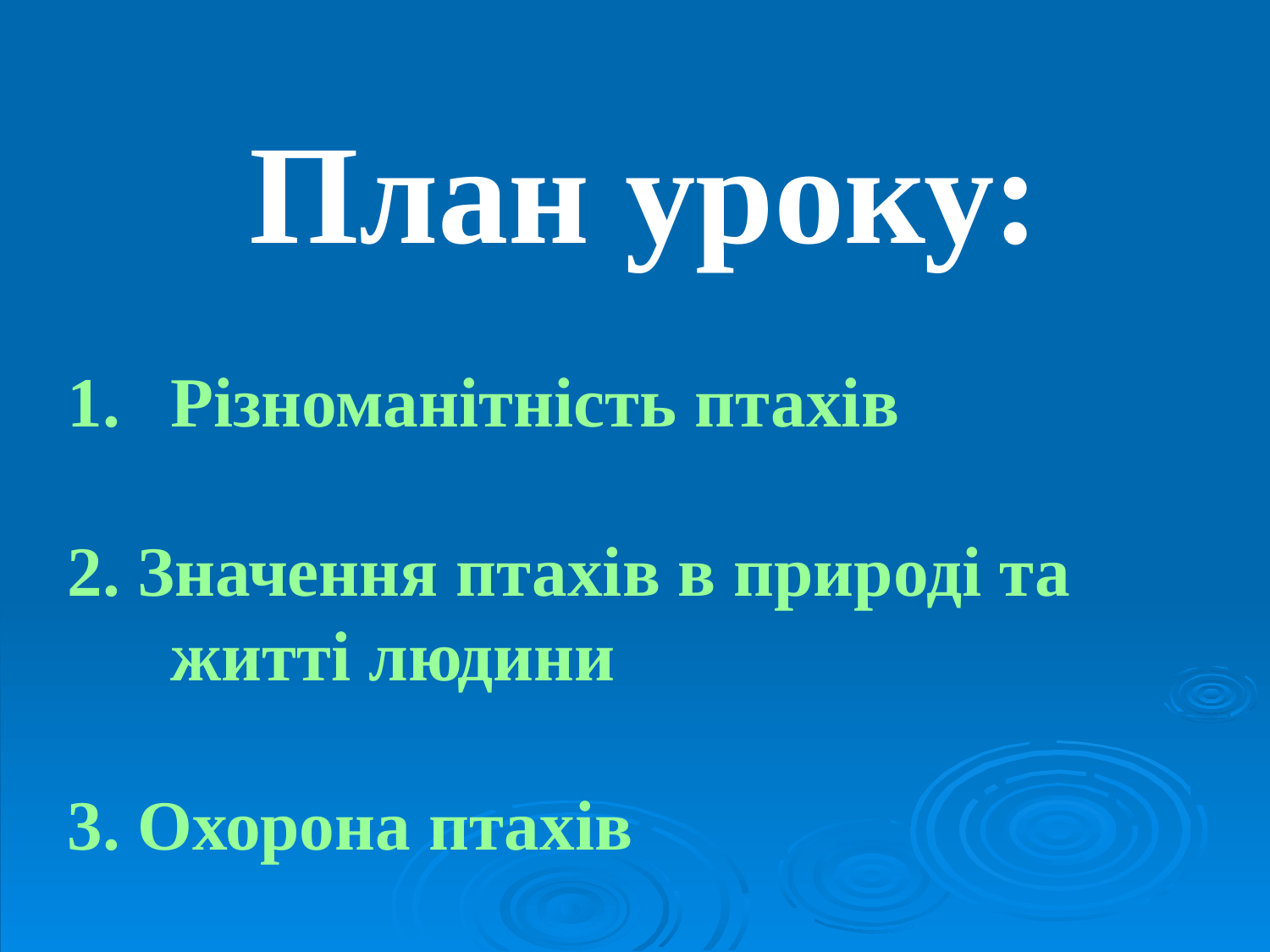

План уроку:

Різноманітність птахів

2. Значення птахів в природі та   житті людини

3. Охорона птахів